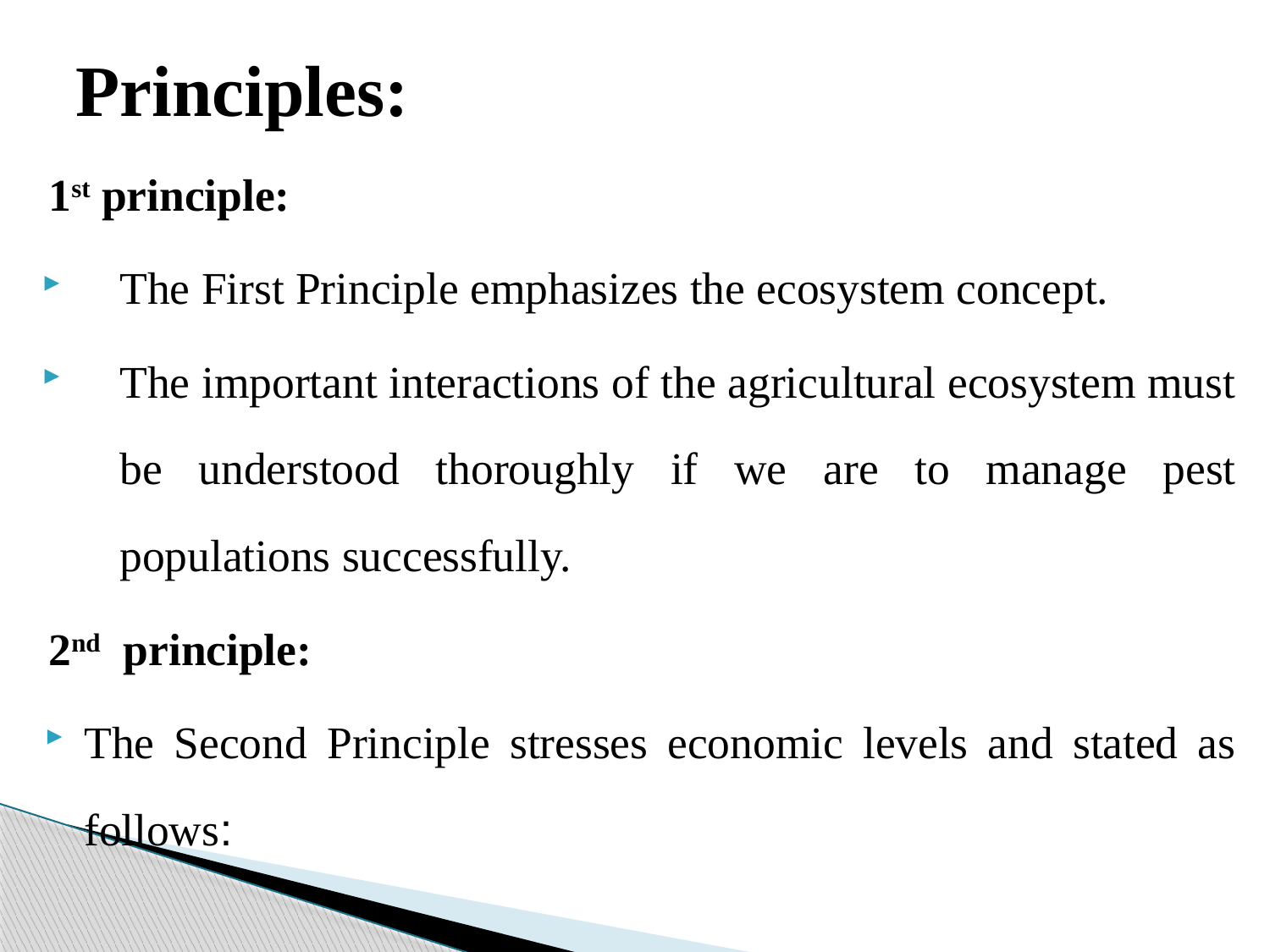

# Principles:
1st principle:
The First Principle emphasizes the ecosystem concept.
The important interactions of the agricultural ecosystem must be understood thoroughly if we are to manage pest populations successfully.
2nd  principle:
The Second Principle stresses economic levels and stated as follows: